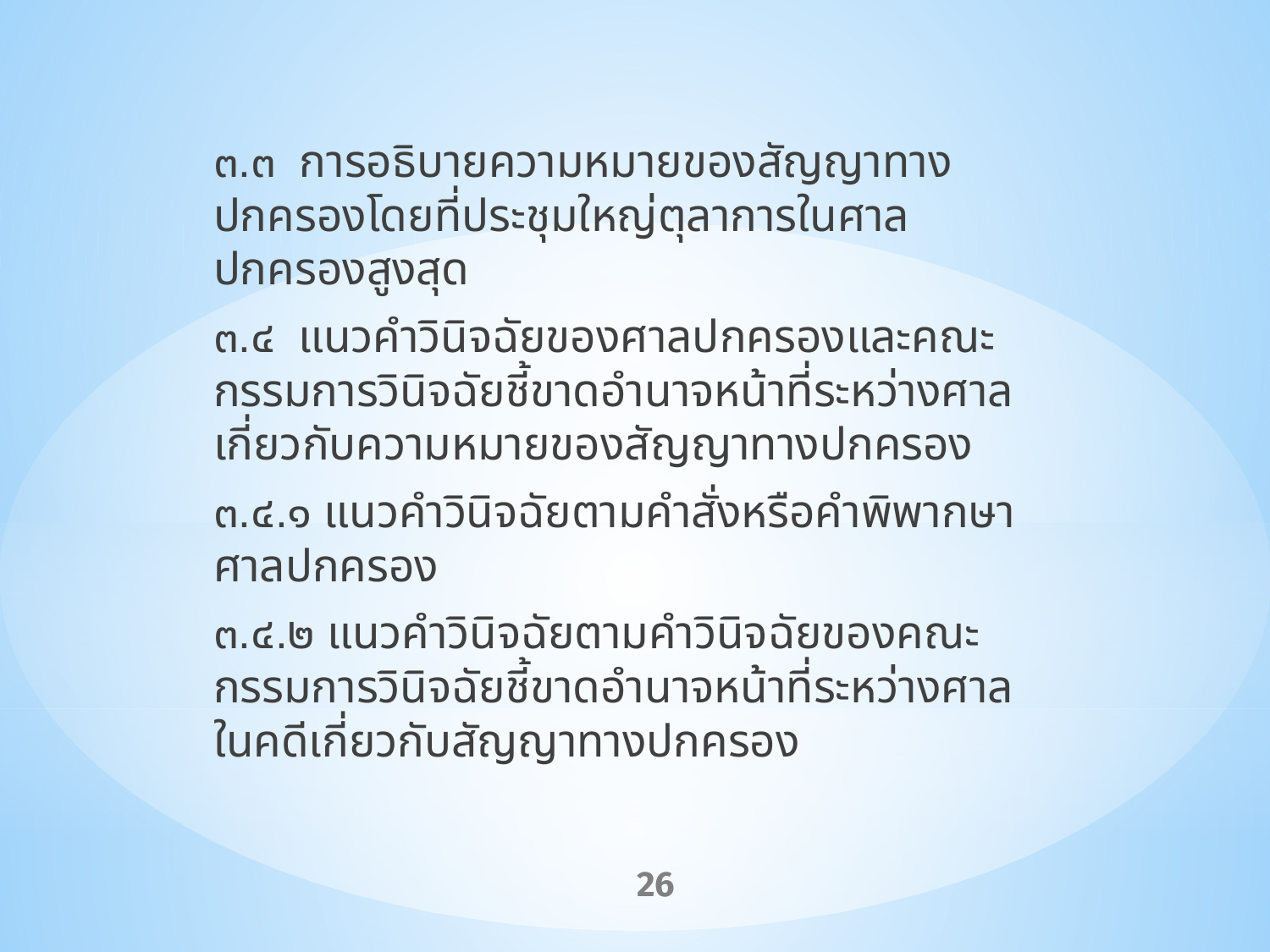

๓.๓  การอธิบายความหมายของสัญญาทางปกครองโดยที่ประชุมใหญ่ตุลาการในศาลปกครองสูงสุด
๓.๔  แนวคำวินิจฉัยของศาลปกครองและคณะกรรมการวินิจฉัยชี้ขาดอำนาจหน้าที่ระหว่างศาลเกี่ยวกับความหมายของสัญญาทางปกครอง
	๓.๔.๑ แนวคำวินิจฉัยตามคำสั่งหรือคำพิพากษาศาลปกครอง
	๓.๔.๒ แนวคำวินิจฉัยตามคำวินิจฉัยของคณะกรรมการวินิจฉัยชี้ขาดอำนาจหน้าที่ระหว่างศาลในคดีเกี่ยวกับสัญญาทางปกครอง

26